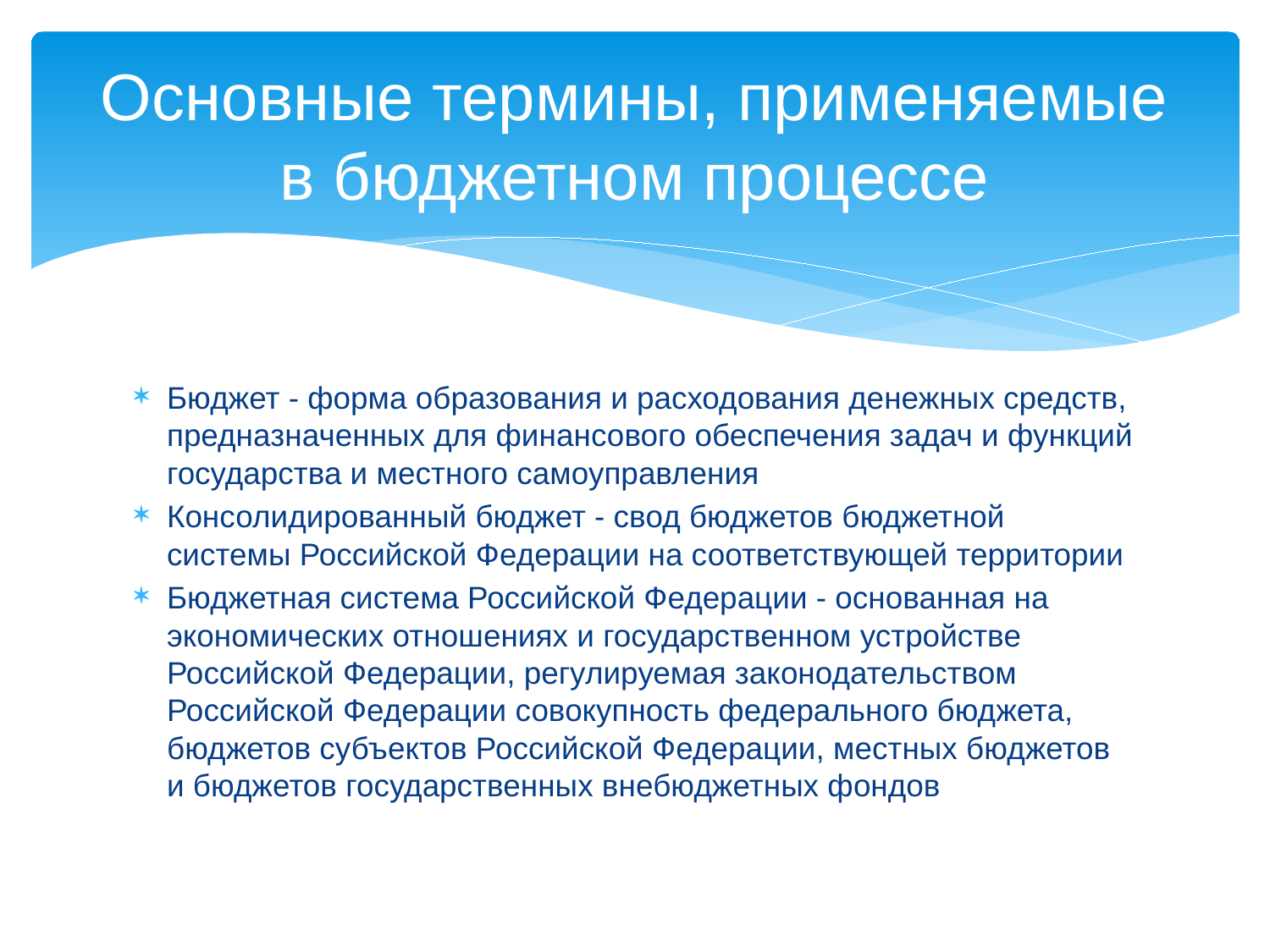

# Основные термины, применяемые в бюджетном процессе
Бюджет - форма образования и расходования денежных средств, предназначенных для финансового обеспечения задач и функций государства и местного самоуправления
Консолидированный бюджет - свод бюджетов бюджетной системы Российской Федерации на соответствующей территории
Бюджетная система Российской Федерации - основанная на экономических отношениях и государственном устройстве Российской Федерации, регулируемая законодательством Российской Федерации совокупность федерального бюджета, бюджетов субъектов Российской Федерации, местных бюджетов и бюджетов государственных внебюджетных фондов